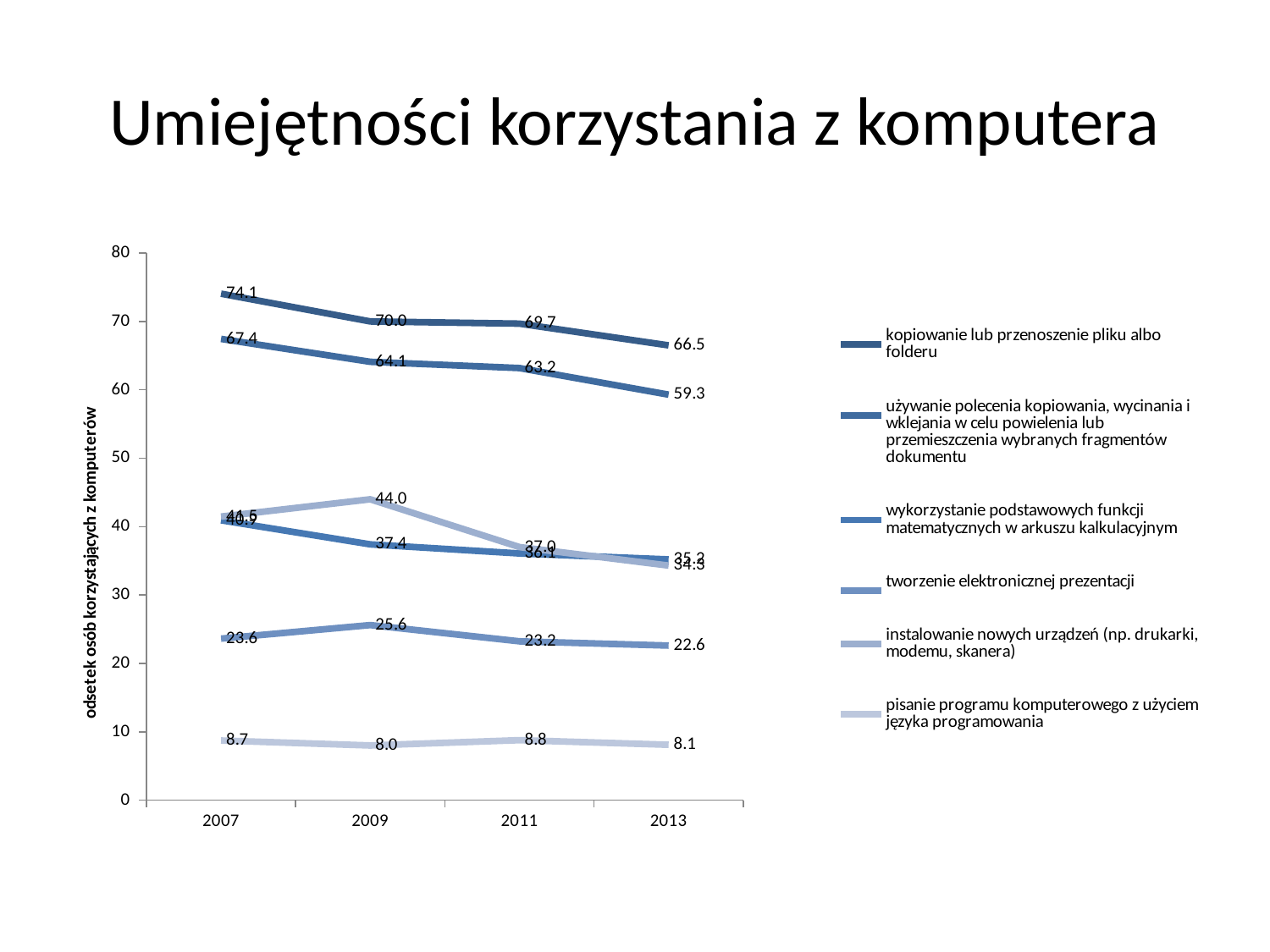

# Umiejętności korzystania z komputera

### Chart

| Category | kopiowanie lub przenoszenie pliku albo folderu | używanie polecenia kopiowania, wycinania i wklejania w celu powielenia lub przemieszczenia wybranych fragmentów dokumentu | wykorzystanie podstawowych funkcji matematycznych w arkuszu kalkulacyjnym | tworzenie elektronicznej prezentacji | instalowanie nowych urządzeń (np. drukarki, modemu, skanera) | pisanie programu komputerowego z użyciem języka programowania |
|---|---|---|---|---|---|---|
| 2007 | 74.05522718403968 | 67.4419419220037 | 40.92514504747361 | 23.61504924787969 | 41.470314023344194 | 8.72184329795809 |
| 2009 | 70.0 | 64.1 | 37.4 | 25.6 | 44.0 | 8.0 |
| 2011 | 69.68050895295808 | 63.18630572946133 | 36.07213234113649 | 23.227624492897924 | 37.00557399802582 | 8.775017672898189 |
| 2013 | 66.5 | 59.3 | 35.2 | 22.6 | 34.300000000000004 | 8.1 |